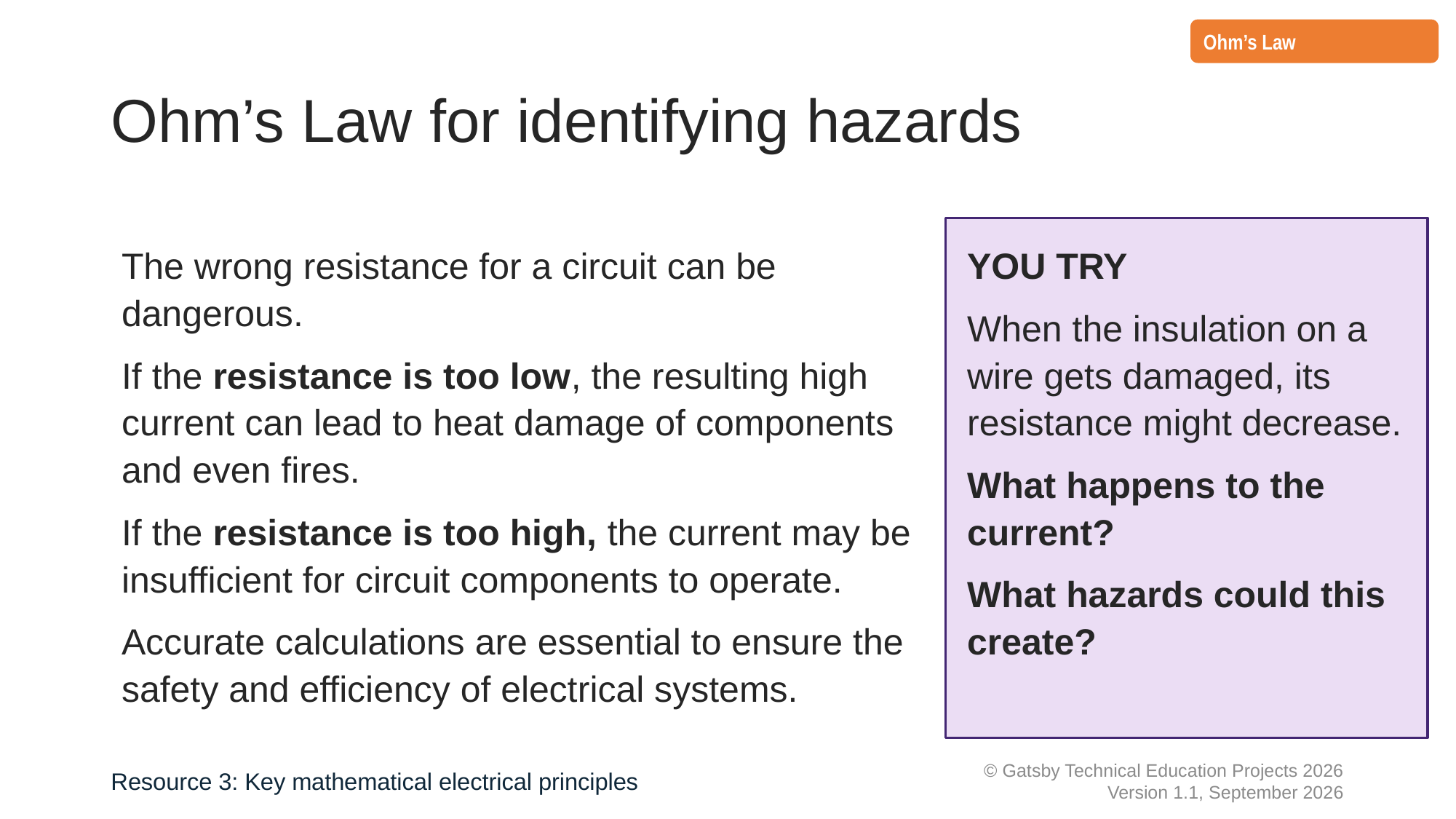

Ohm’s Law
# Ohm’s Law for identifying hazards
The wrong resistance for a circuit can be dangerous.
If the resistance is too low, the resulting high current can lead to heat damage of components and even fires.
If the resistance is too high, the current may be insufficient for circuit components to operate.
Accurate calculations are essential to ensure the safety and efficiency of electrical systems.
YOU TRY
When the insulation on a wire gets damaged, its resistance might decrease.
What happens to the current?
What hazards could this create?
Resource 3: Key mathematical electrical principles